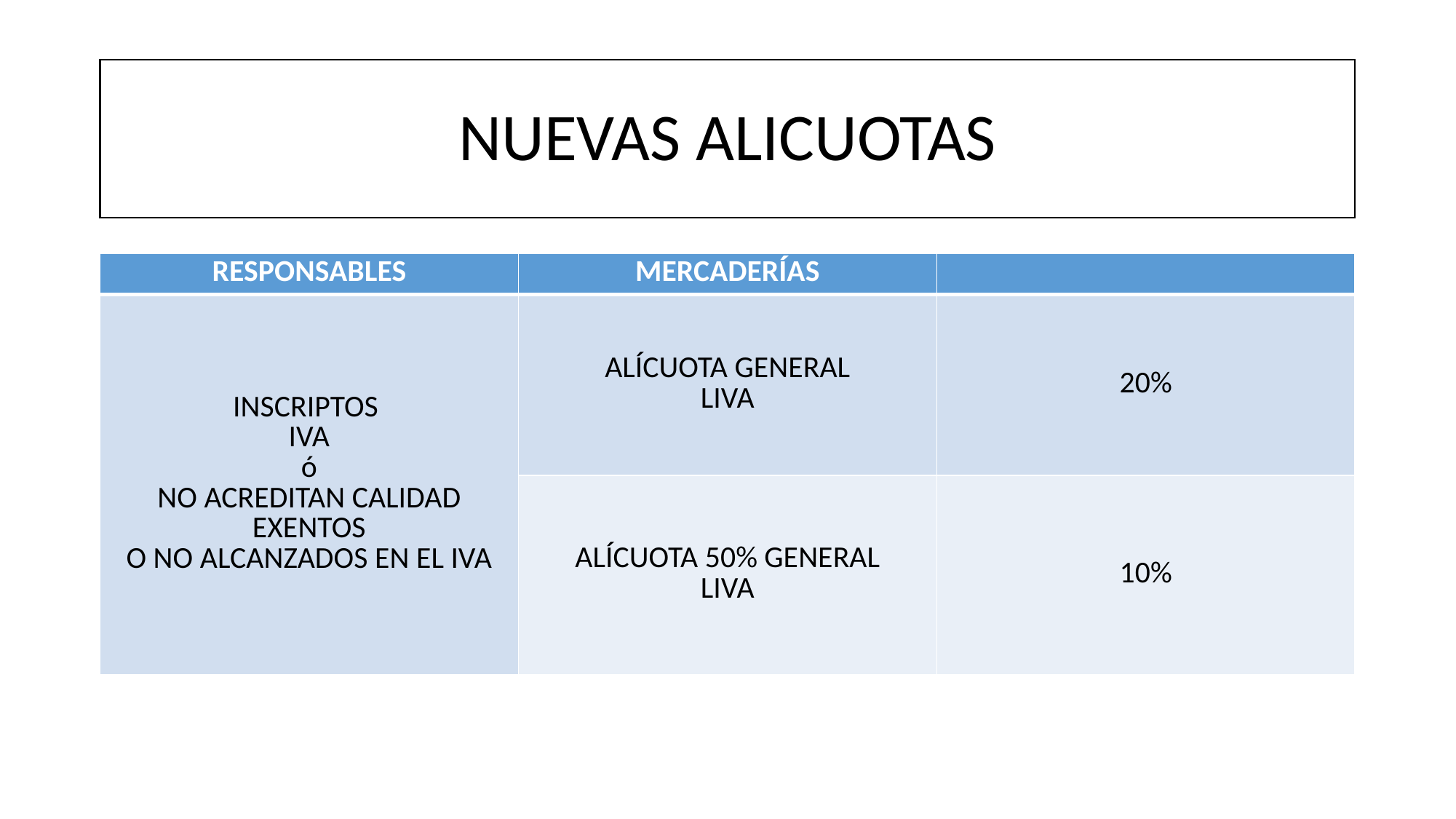

# NUEVAS ALICUOTAS
| RESPONSABLES | MERCADERÍAS |  |
| --- | --- | --- |
| INSCRIPTOS IVA ó NO ACREDITAN CALIDAD EXENTOS O NO ALCANZADOS EN EL IVA | ALÍCUOTA GENERAL LIVA | 20% |
|  | ALÍCUOTA 50% GENERAL LIVA | 10% |